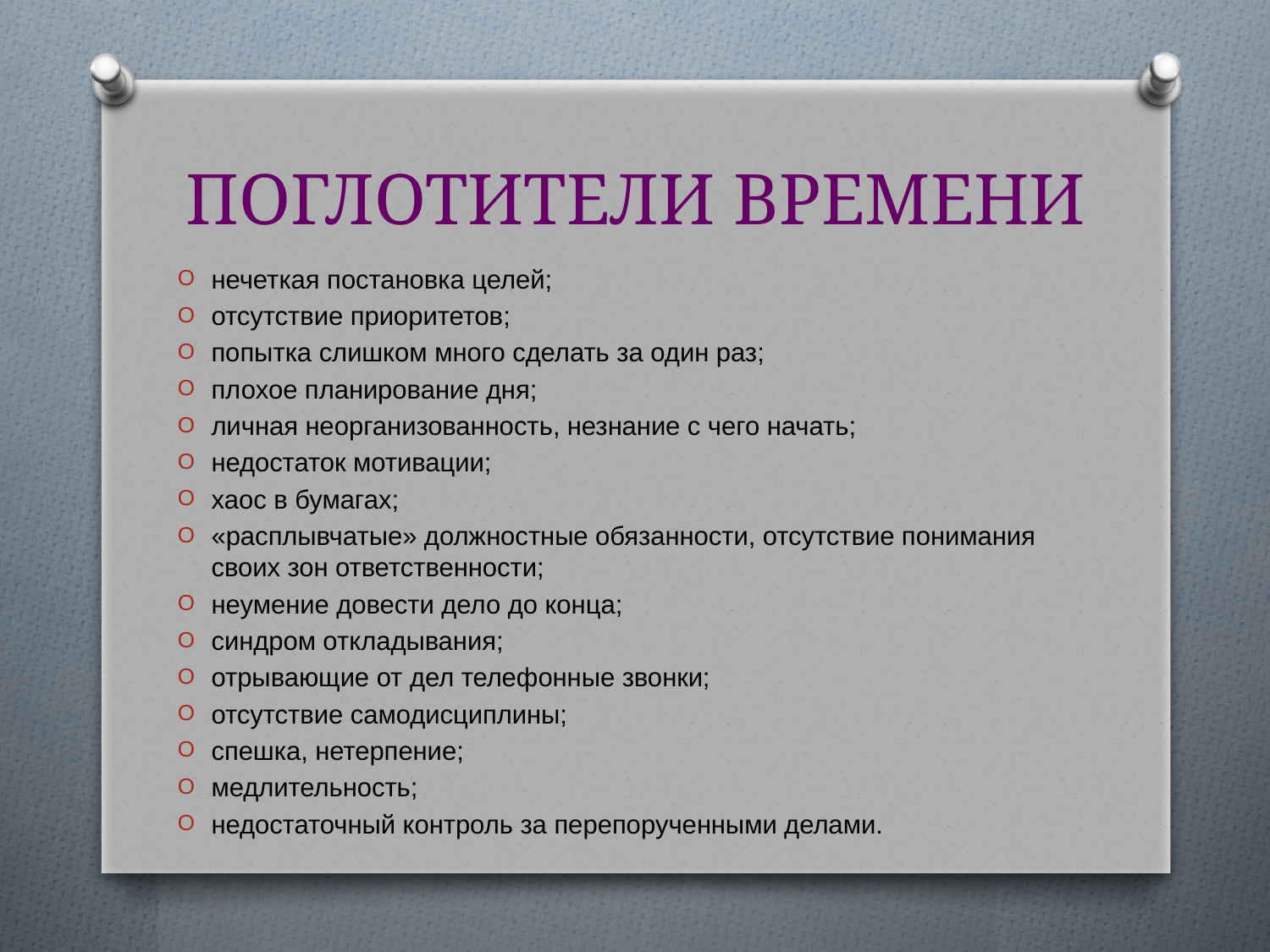

# ПОГЛОТИТЕЛИ ВРЕМЕНИ
нечеткая постановка целей;
отсутствие приоритетов;
попытка слишком много сделать за один раз;
плохое планирование дня;
личная неорганизованность, незнание с чего начать;
недостаток мотивации;
хаос в бумагах;
«расплывчатые» должностные обязанности, отсутствие понимания своих зон ответственности;
неумение довести дело до конца;
синдром откладывания;
отрывающие от дел телефонные звонки;
отсутствие самодисциплины;
спешка, нетерпение;
медлительность;
недостаточный контроль за перепорученными делами.